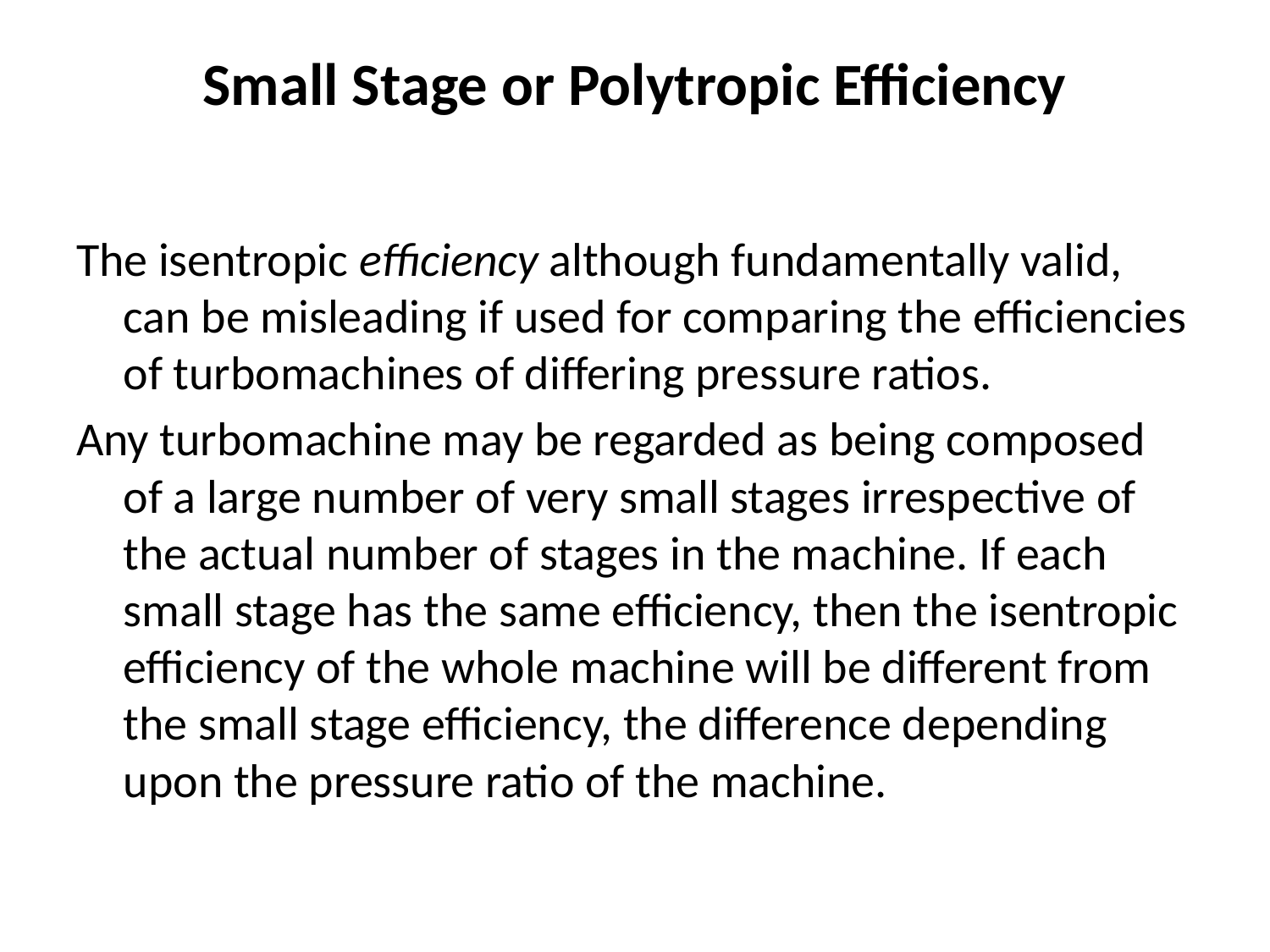

# Small Stage or Polytropic Efficiency
The isentropic efficiency although fundamentally valid, can be misleading if used for comparing the efficiencies of turbomachines of differing pressure ratios.
Any turbomachine may be regarded as being composed of a large number of very small stages irrespective of the actual number of stages in the machine. If each small stage has the same efficiency, then the isentropic efficiency of the whole machine will be different from the small stage efficiency, the difference depending upon the pressure ratio of the machine.